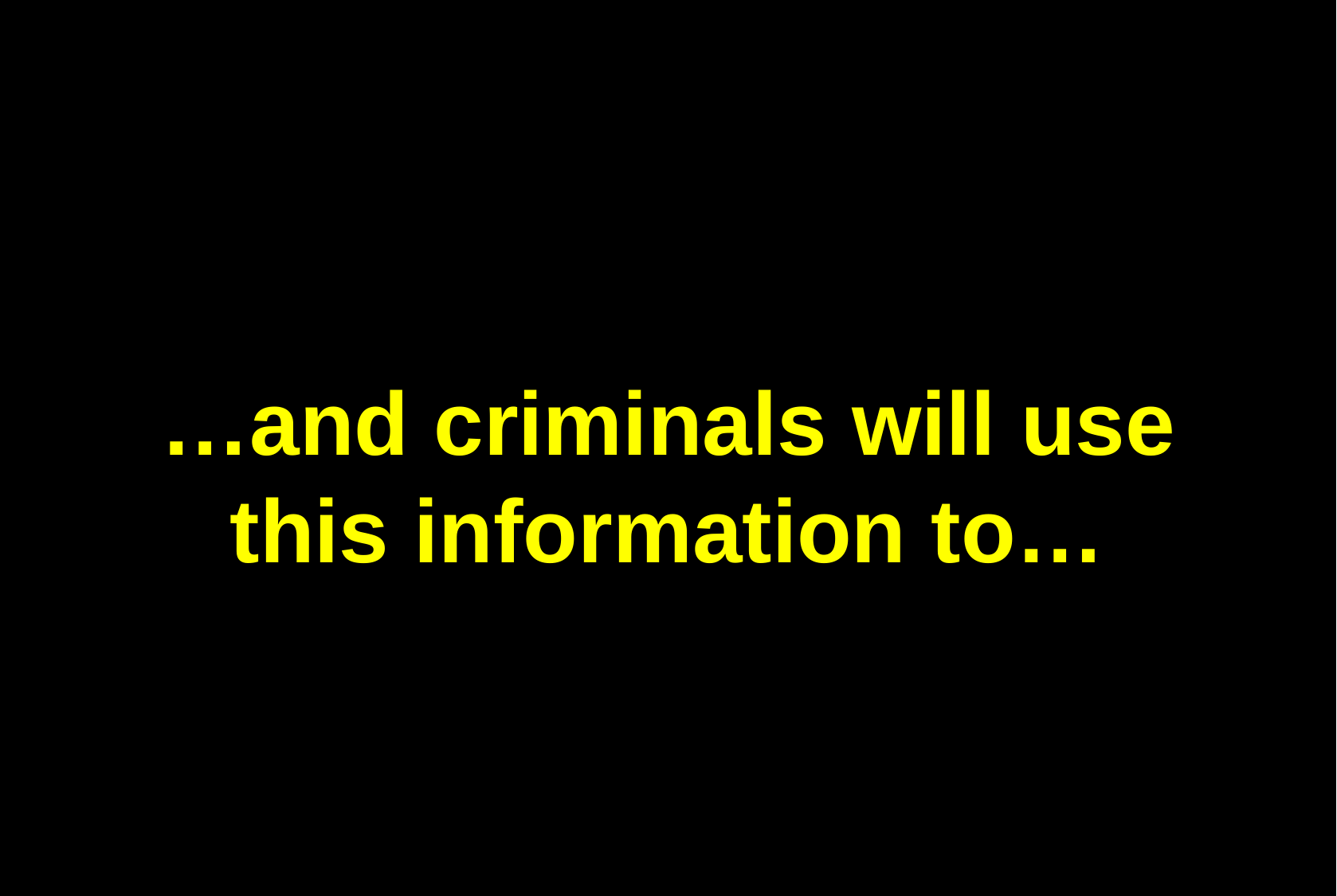

# …and criminals will use this information to…